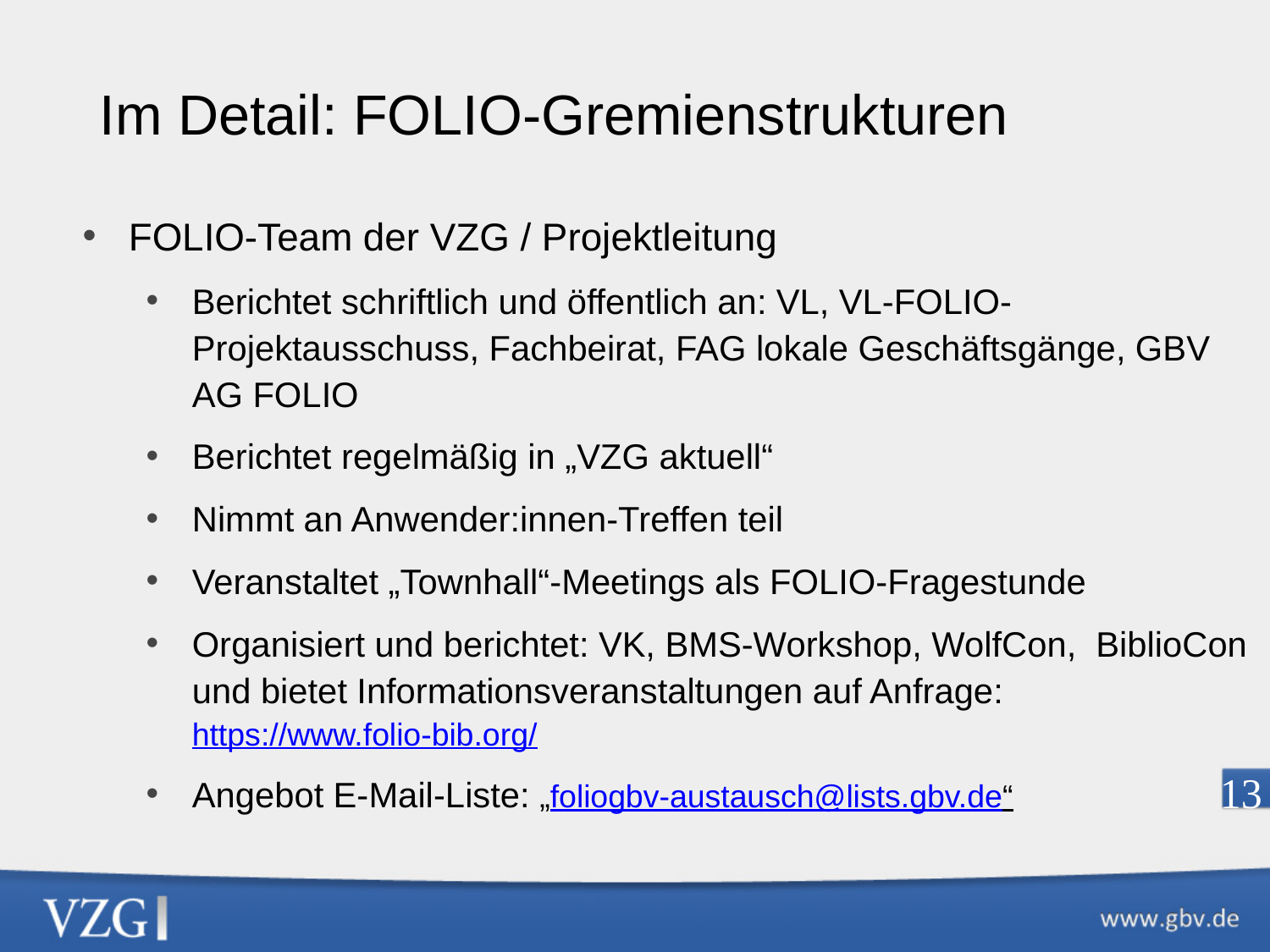

Im Detail: FOLIO-Gremienstrukturen

FOLIO-Team der VZG / Projektleitung
Berichtet schriftlich und öffentlich an: VL, VL-FOLIO-Projektausschuss, Fachbeirat, FAG lokale Geschäftsgänge, GBV AG FOLIO
Berichtet regelmäßig in „VZG aktuell“
Nimmt an Anwender:innen-Treffen teil
Veranstaltet „Townhall“-Meetings als FOLIO-Fragestunde
Organisiert und berichtet: VK, BMS-Workshop, WolfCon,  BiblioCon und bietet Informationsveranstaltungen auf Anfrage: https://www.folio-bib.org/
Angebot E-Mail-Liste: „foliogbv-austausch@lists.gbv.de“

13